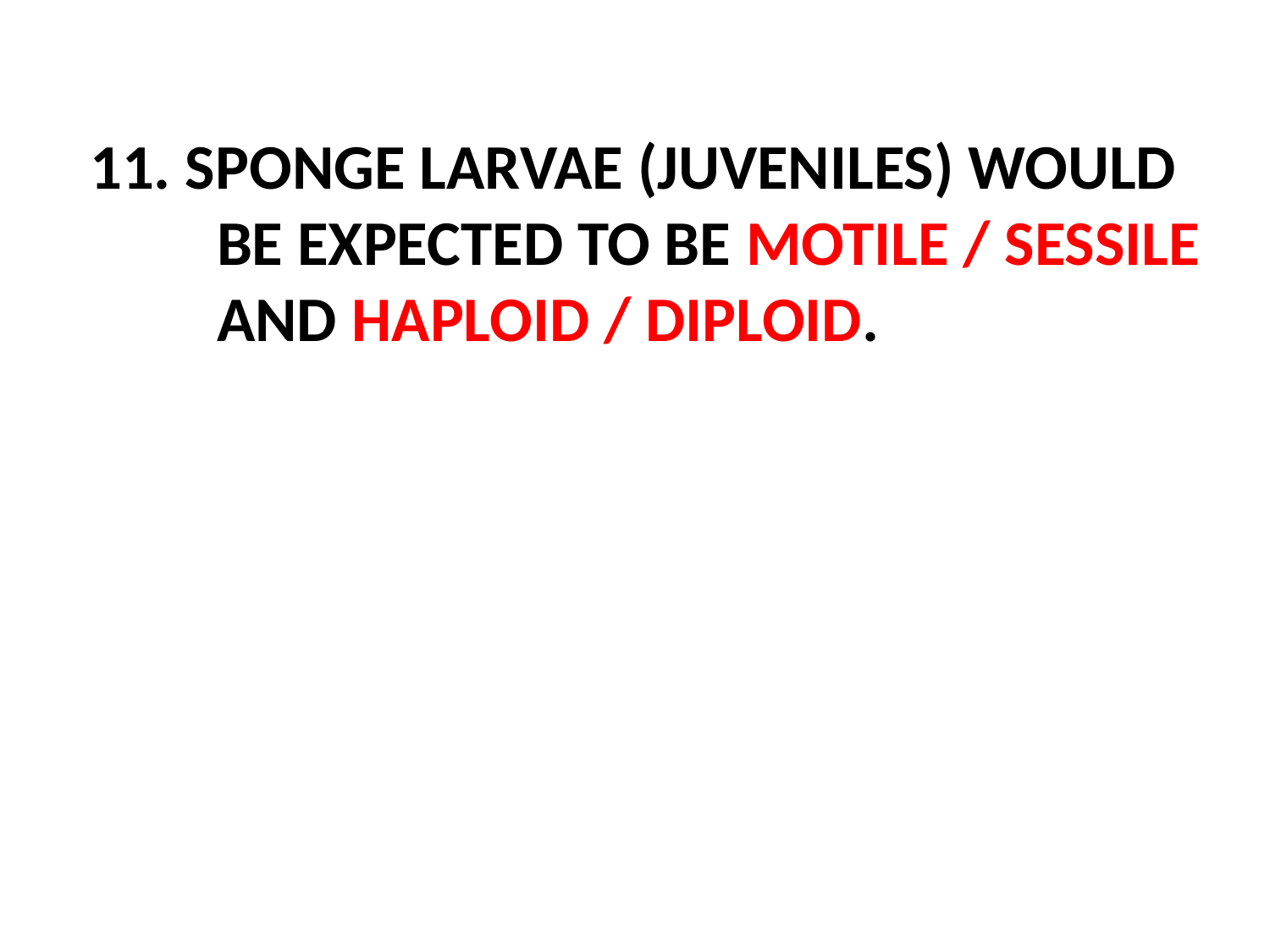

11. SPONGE LARVAE (JUVENILES) WOULD 	BE EXPECTED TO BE MOTILE / SESSILE 	AND HAPLOID / DIPLOID.